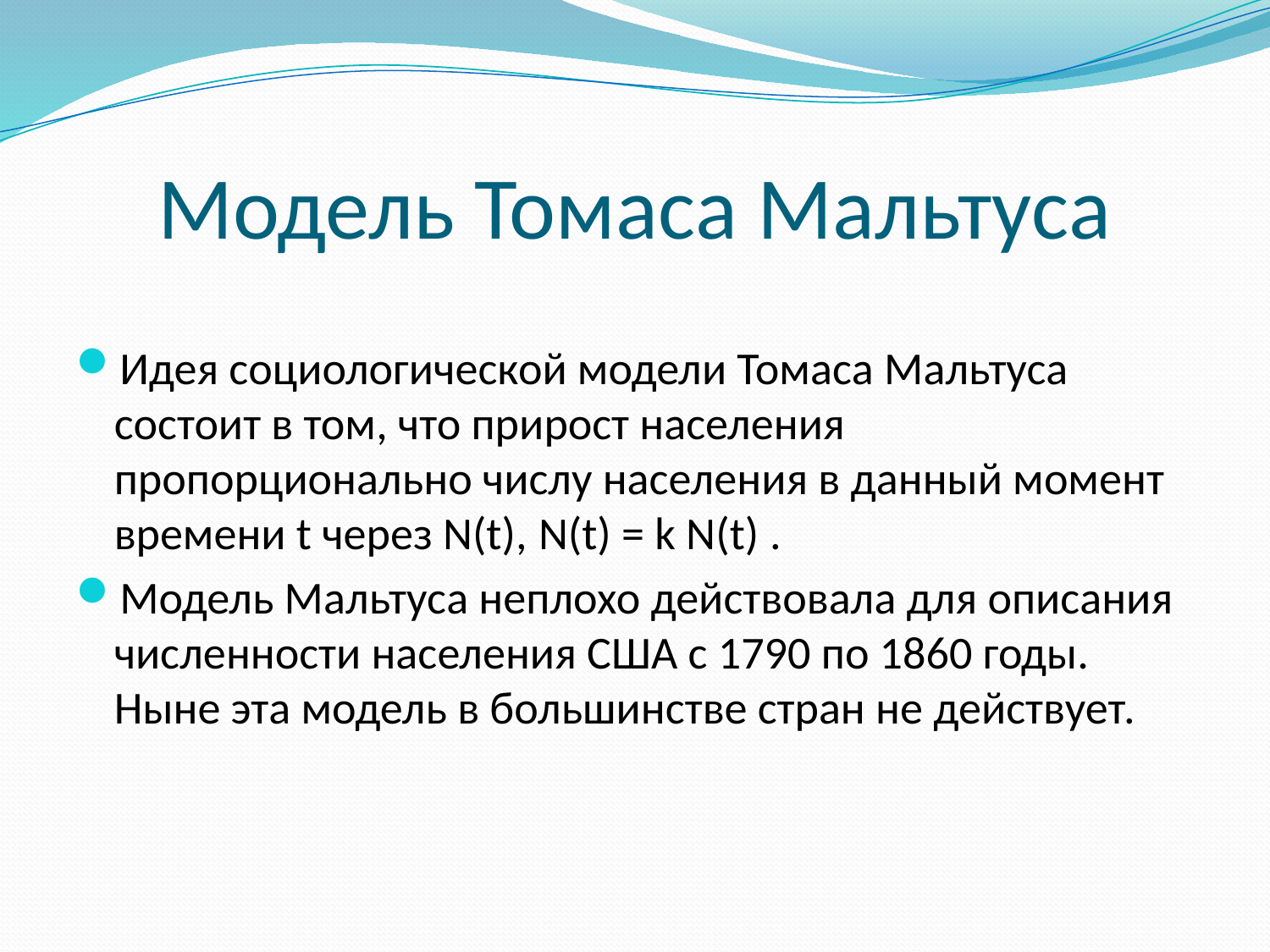

# Модель Томаса Мальтуса

Идея социологической модели Томаса Мальтуса состоит в том, что прирост населения пропорционально числу населения в данный момент времени t через N(t), N(t) = k N(t) .
Модель Мальтуса неплохо действовала для описания численности населения США с 1790 по 1860 годы. Ныне эта модель в большинстве стран не действует.